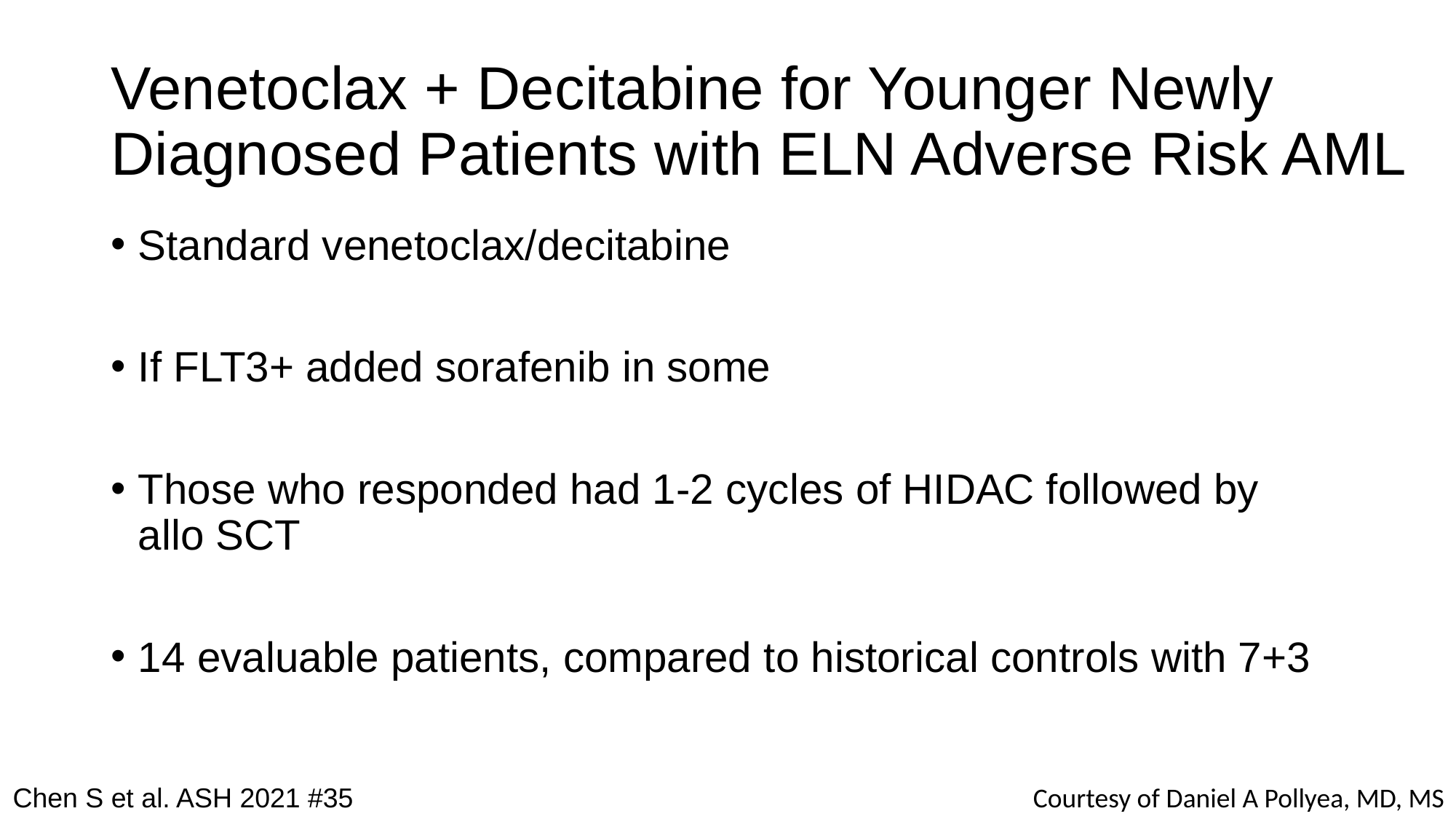

# Venetoclax + Decitabine for Younger Newly Diagnosed Patients with ELN Adverse Risk AML
Standard venetoclax/decitabine

If FLT3+ added sorafenib in some

Those who responded had 1-2 cycles of HIDAC followed by allo SCT

14 evaluable patients, compared to historical controls with 7+3
Chen S et al. ASH 2021 #35
Courtesy of Daniel A Pollyea, MD, MS